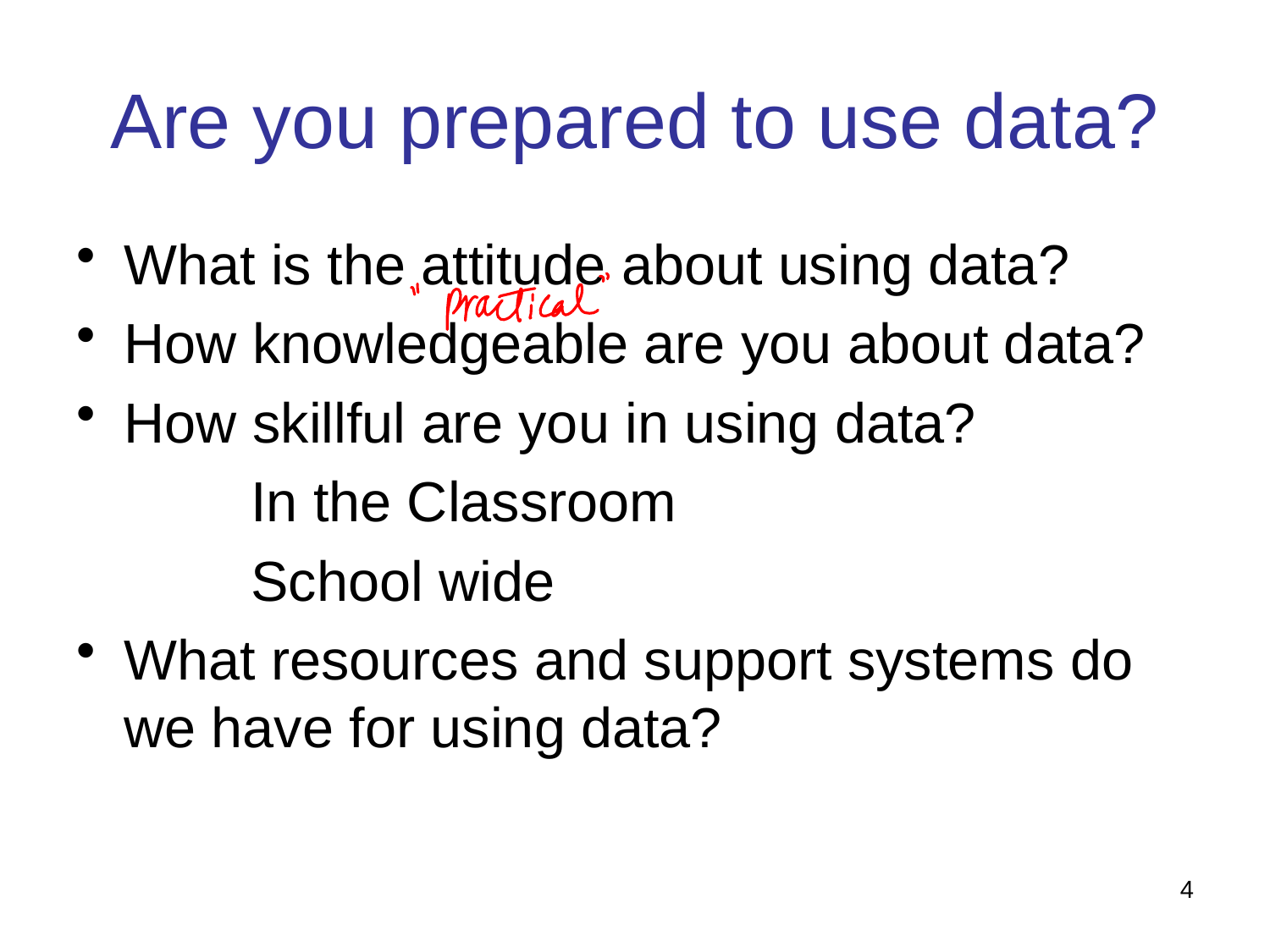

# Are you prepared to use data?
What is the attitude about using data?
How knowledgeable are you about data?
How skillful are you in using data?
		In the Classroom
		School wide
What resources and support systems do we have for using data?

4